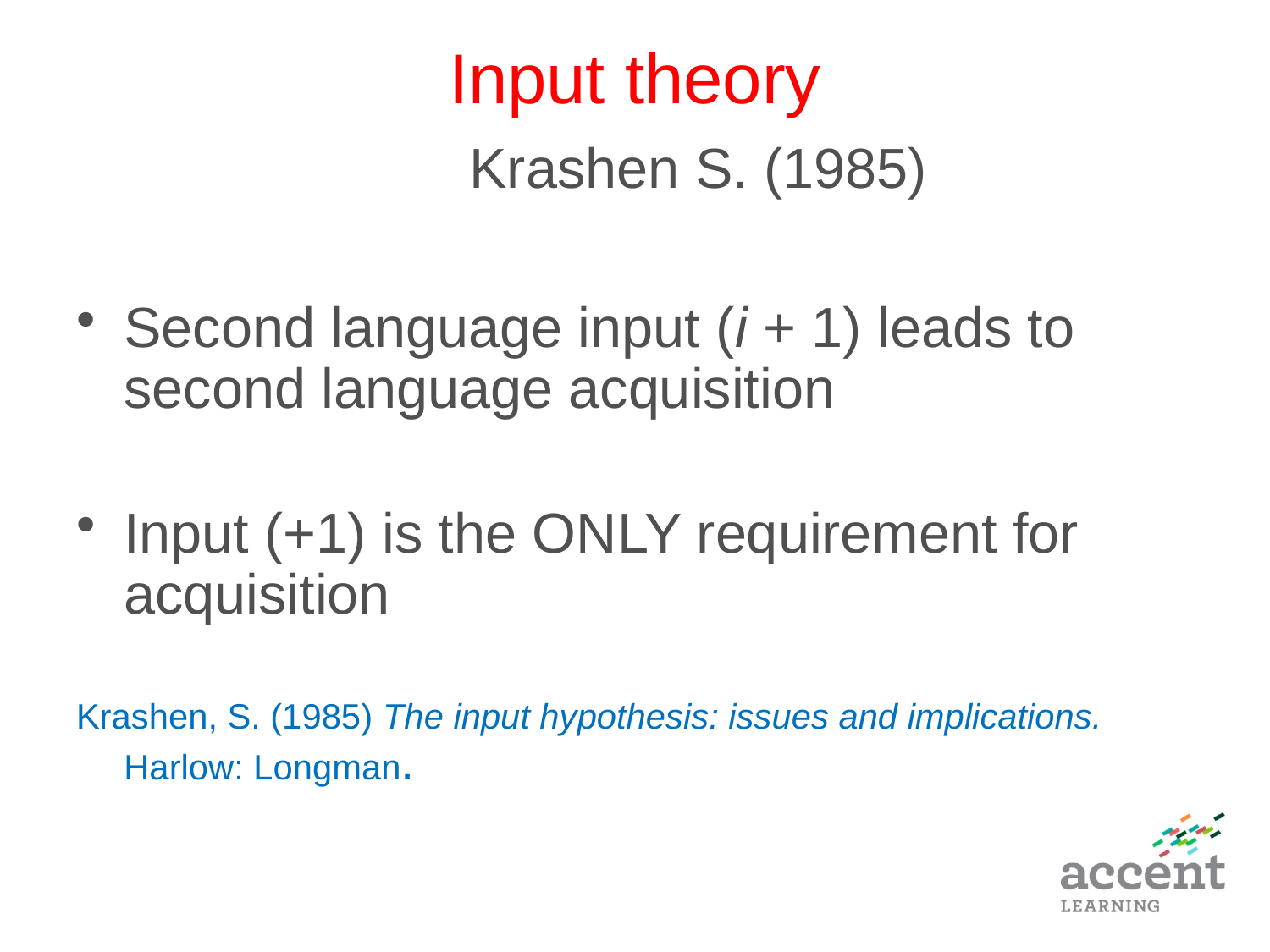

# Input theory Krashen S. (1985)

Second language input (i + 1) leads to second language acquisition

Input (+1) is the ONLY requirement for acquisition

Krashen, S. (1985) The input hypothesis: issues and implications. 	Harlow: Longman.